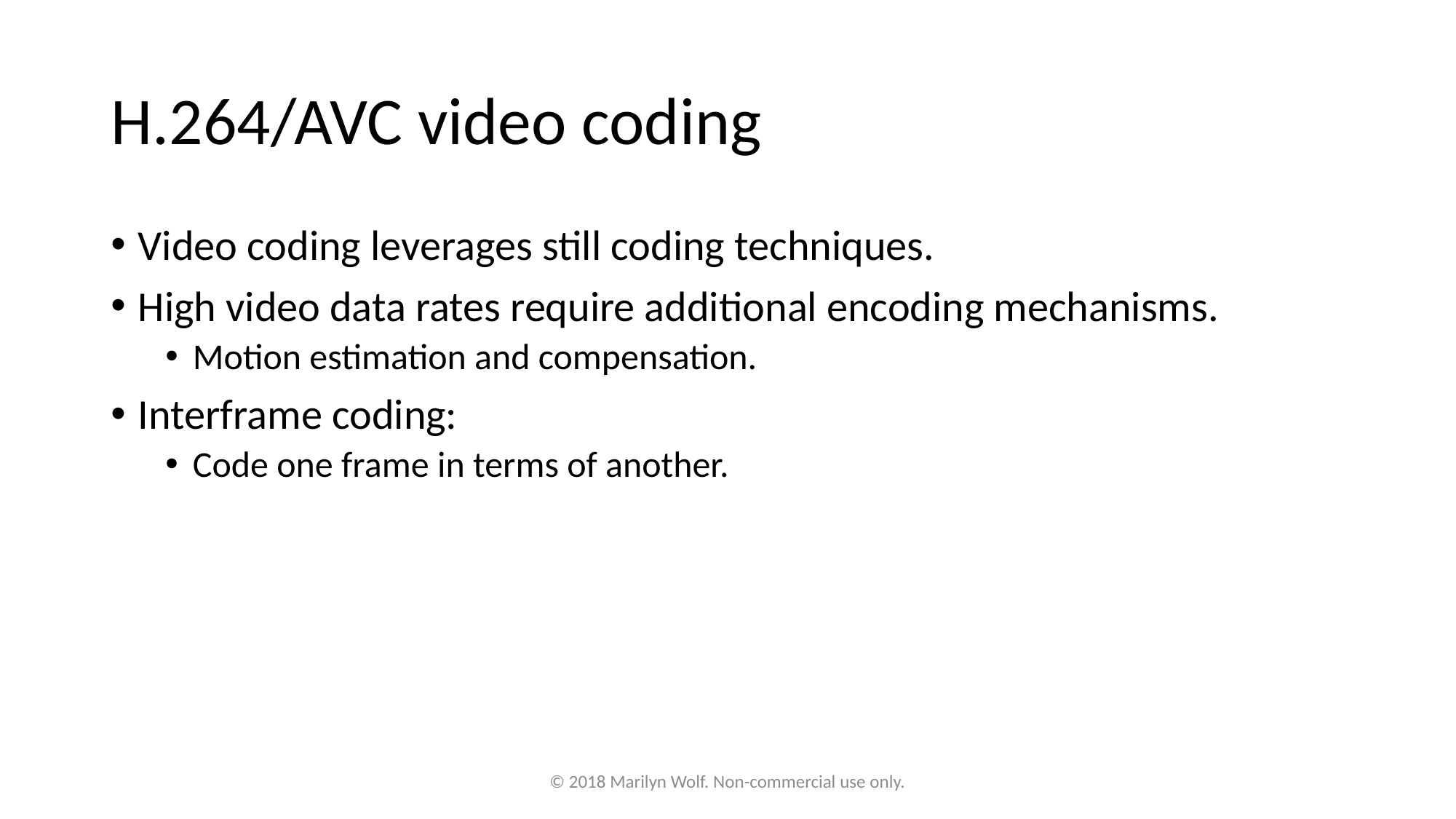

# H.264/AVC video coding
Video coding leverages still coding techniques.
High video data rates require additional encoding mechanisms.
Motion estimation and compensation.
Interframe coding:
Code one frame in terms of another.
© 2018 Marilyn Wolf. Non-commercial use only.